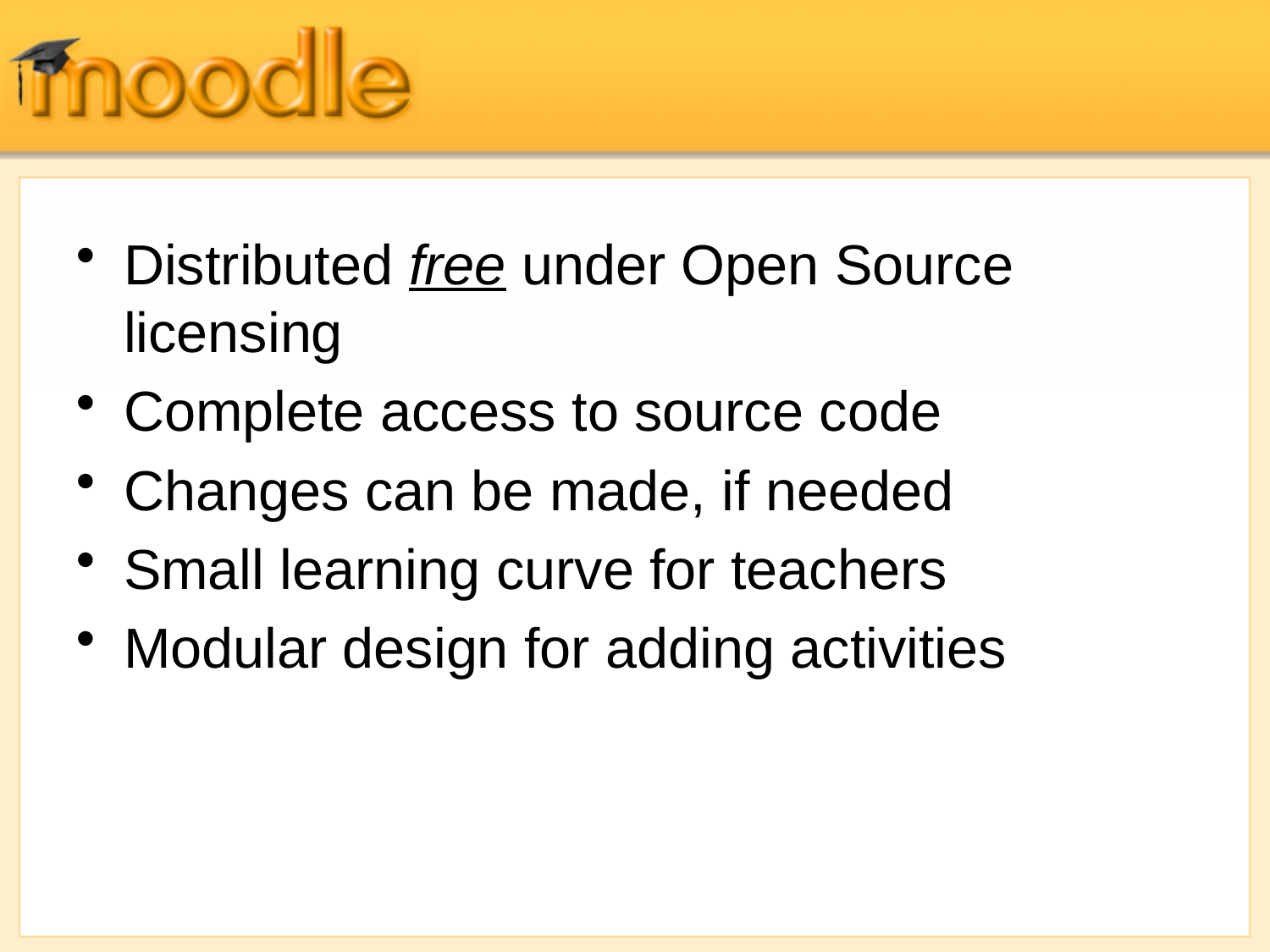

Distributed free under Open Source licensing
Complete access to source code
Changes can be made, if needed
Small learning curve for teachers
Modular design for adding activities